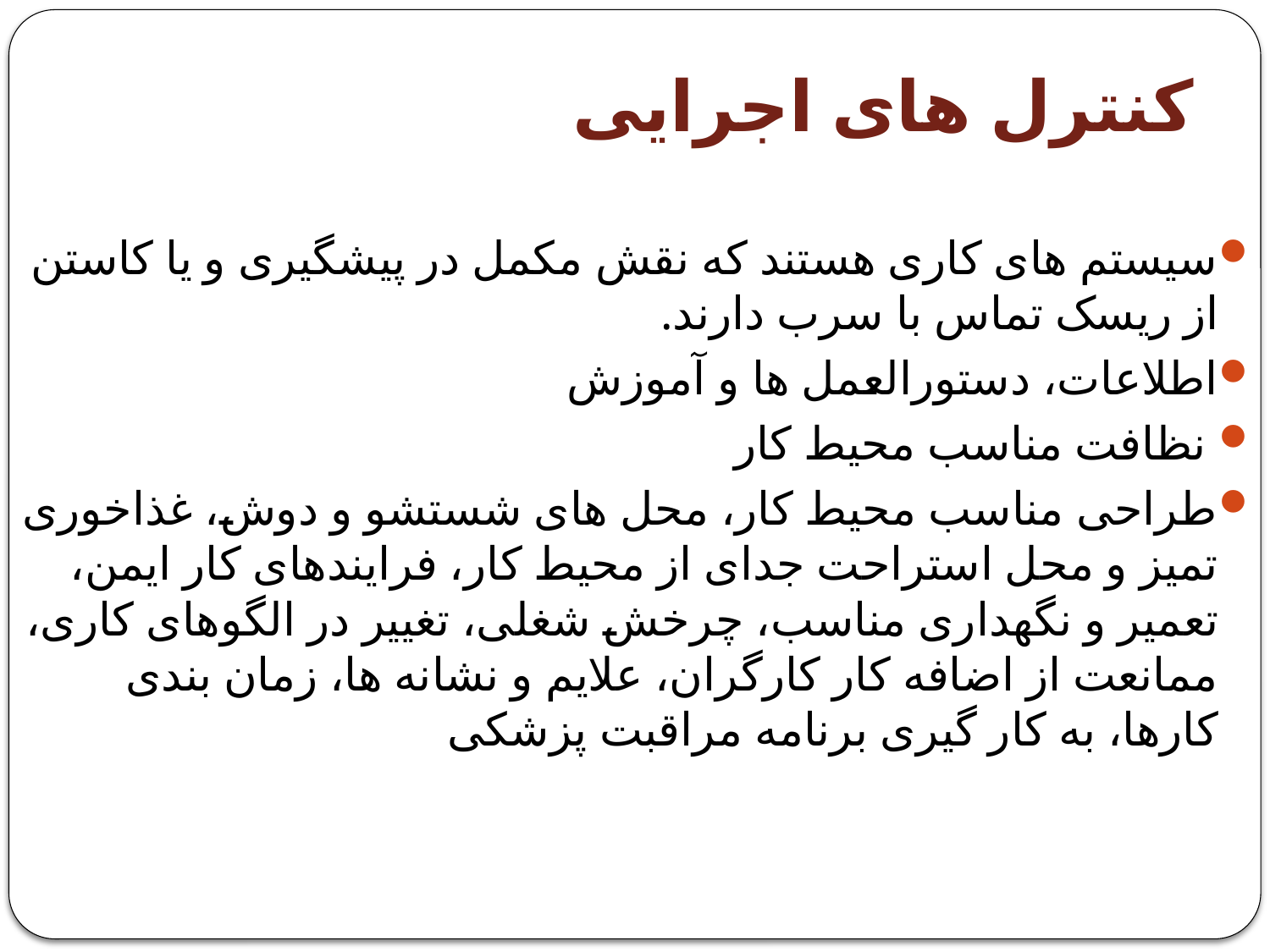

# کنترل های اجرایی
سیستم های کاری هستند که نقش مکمل در پیشگیری و یا کاستن از ریسک تماس با سرب دارند.
اطلاعات، دستورالعمل ها و آموزش
 نظافت مناسب محیط کار
طراحی مناسب محیط کار، محل های شستشو و دوش، غذاخوری تمیز و محل استراحت جدای از محیط کار، فرایندهای کار ایمن، تعمیر و نگهداری مناسب، چرخش شغلی، تغییر در الگوهای کاری، ممانعت از اضافه کار کارگران، علایم و نشانه ها، زمان بندی کارها، به کار گیری برنامه مراقبت پزشکی